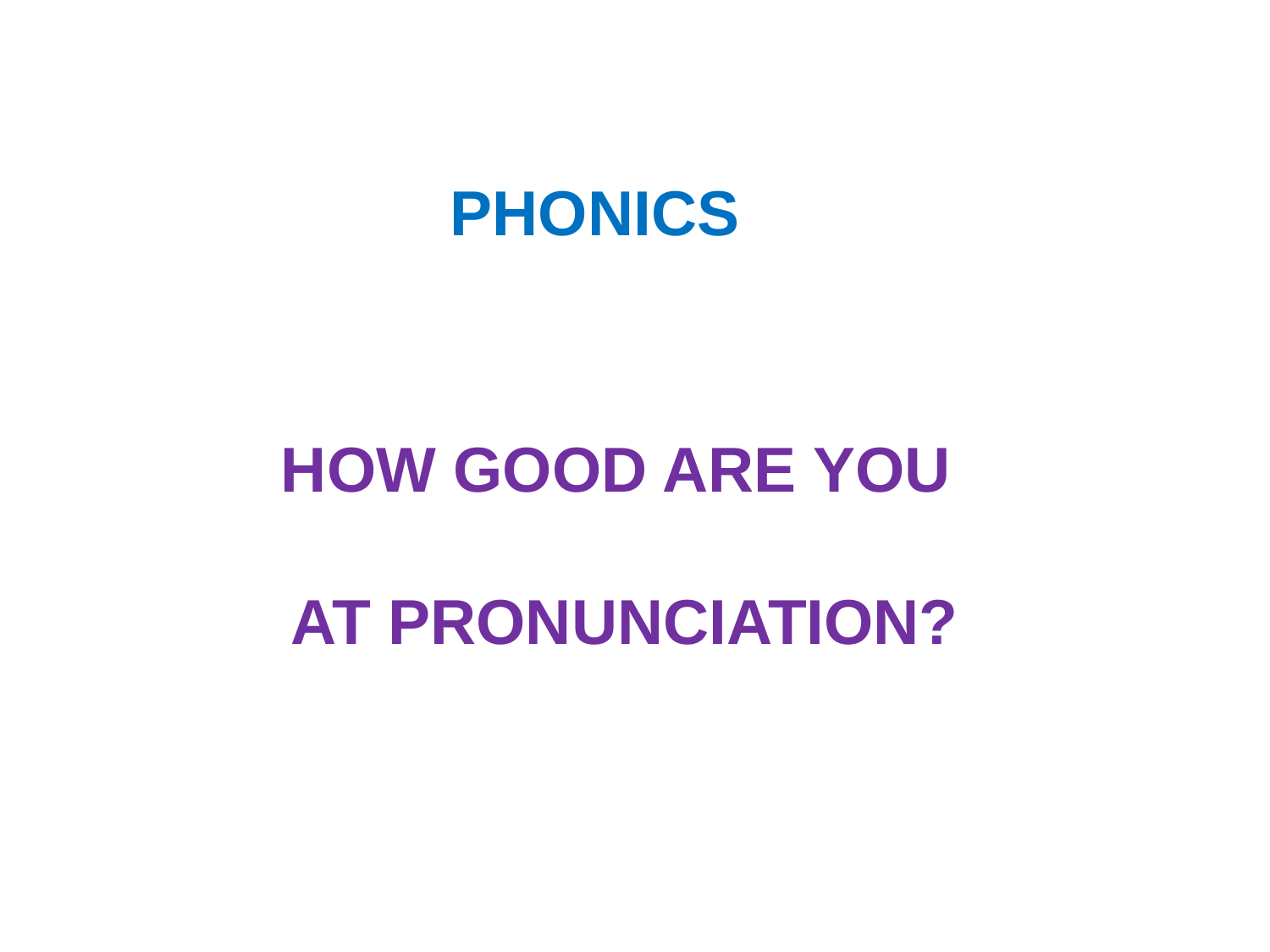

PHONICS
HOW GOOD ARE YOU
 AT PRONUNCIATION?